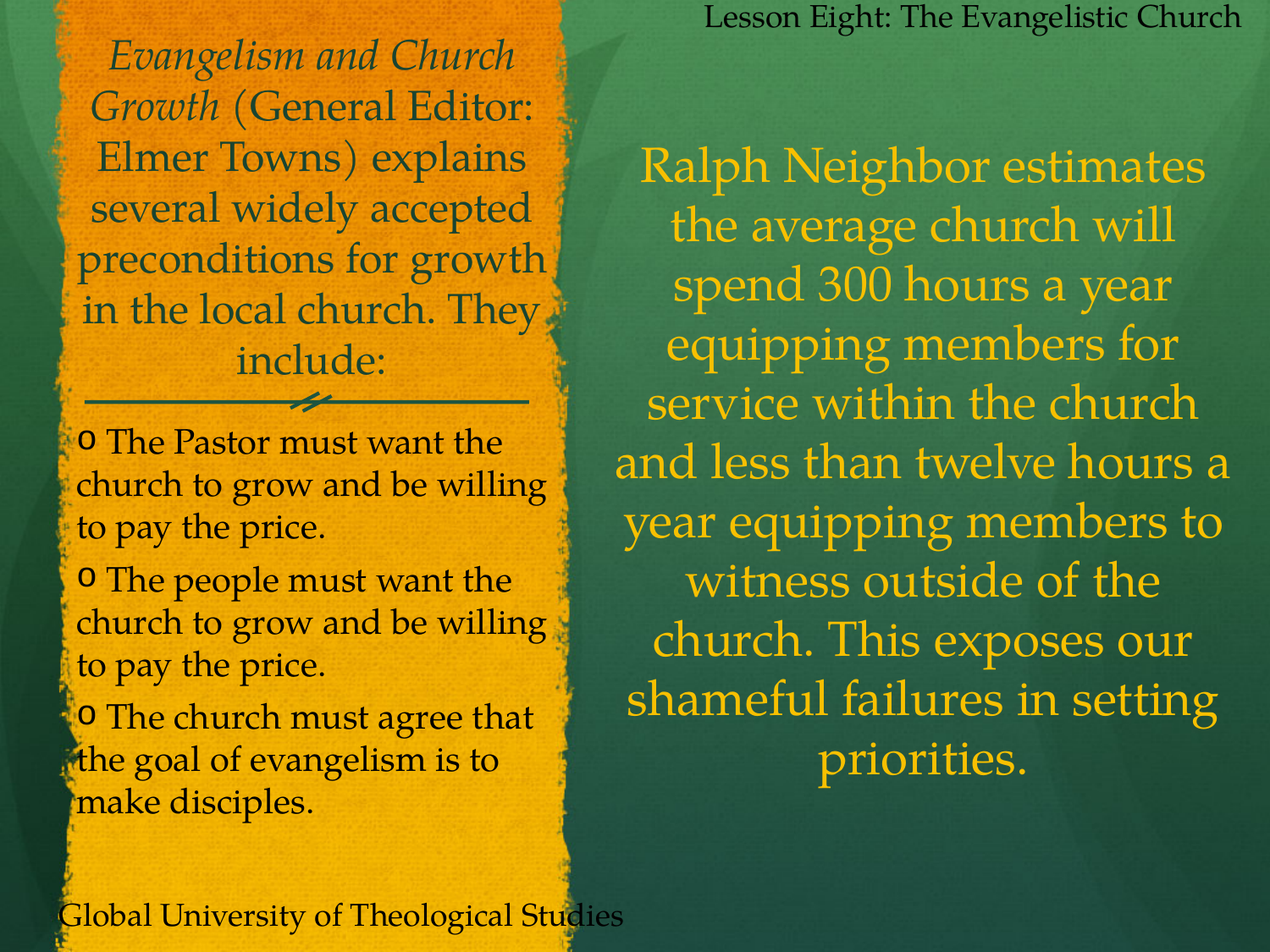

Lesson Eight: The Evangelistic Church

Evangelism and Church Growth (General Editor: Elmer Towns) explains several widely accepted preconditions for growth in the local church. They include:
	Ralph Neighbor estimates the average church will spend 300 hours a year equipping members for service within the church and less than twelve hours a year equipping members to witness outside of the church. This exposes our shameful failures in setting priorities.
 The Pastor must want the church to grow and be willing to pay the price.
 The people must want the church to grow and be willing to pay the price.
 The church must agree that the goal of evangelism is to make disciples.
Global University of Theological Studies